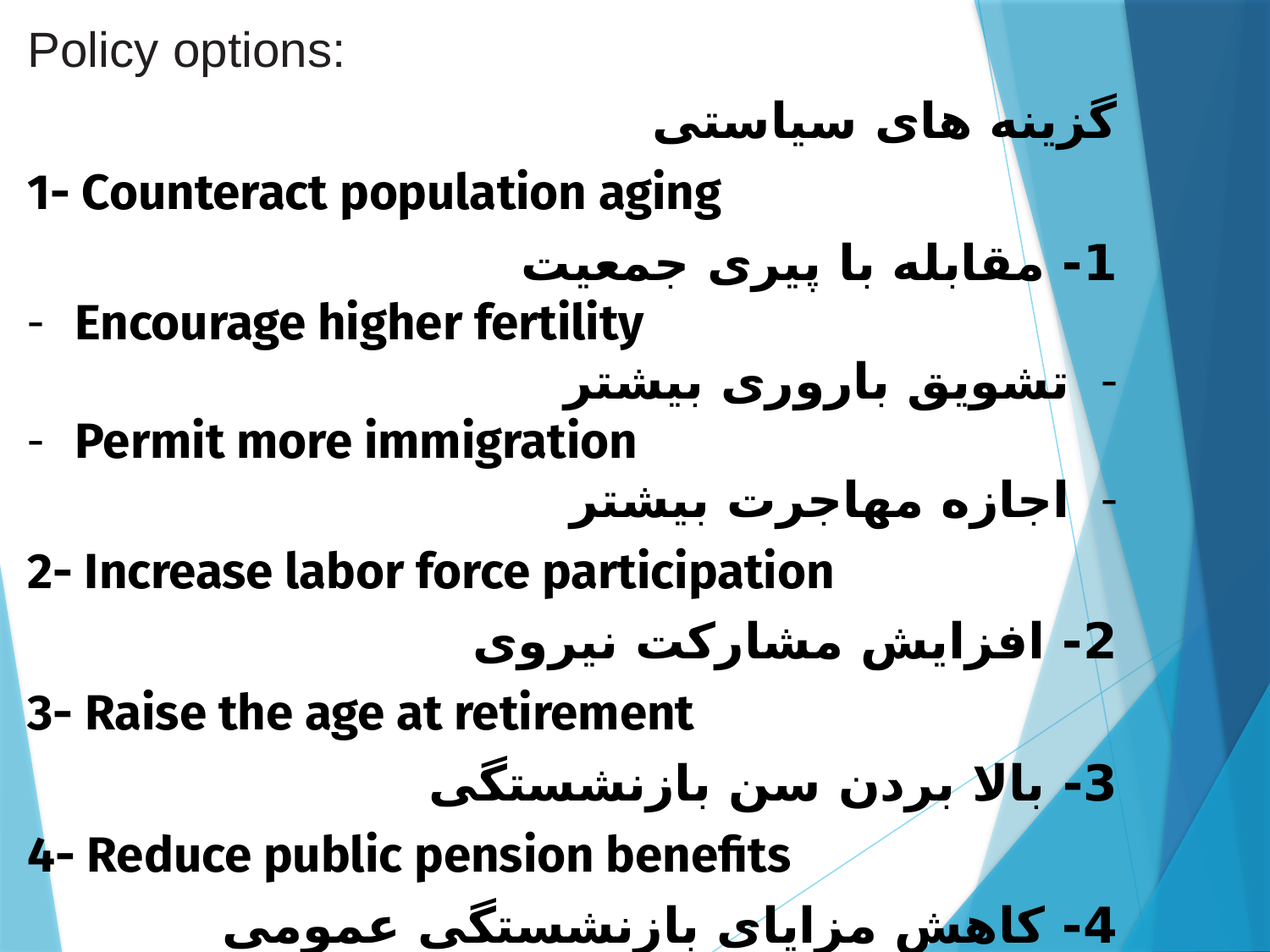

Policy options:
گزینه های سیاستی
1- Counteract population aging
1- مقابله با پیری جمعیت
Encourage higher fertility
تشویق باروری بیشتر
Permit more immigration
اجازه مهاجرت بیشتر
2- Increase labor force participation
2- افزایش مشارکت نیروی
3- Raise the age at retirement
3- بالا بردن سن بازنشستگی
4- Reduce public pension benefits
4- کاهش مزایای بازنشستگی عمومی